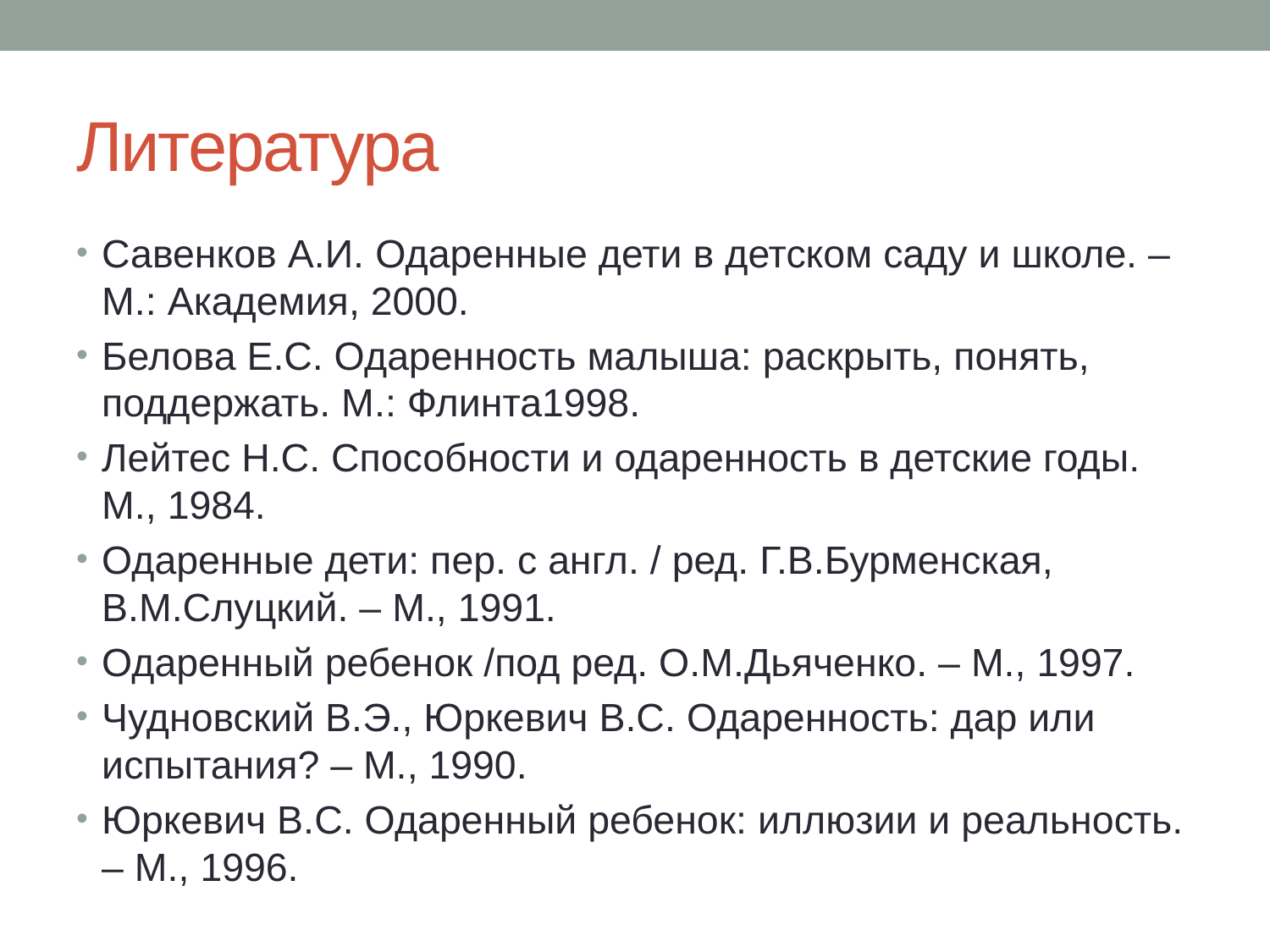

# Литература
Савенков А.И. Одаренные дети в детском саду и школе. – М.: Академия, 2000.
Белова Е.С. Одаренность малыша: раскрыть, понять, поддержать. М.: Флинта1998.
Лейтес Н.С. Способности и одаренность в детские годы. М., 1984.
Одаренные дети: пер. с англ. / ред. Г.В.Бурменская, В.М.Слуцкий. – М., 1991.
Одаренный ребенок /под ред. О.М.Дьяченко. – М., 1997.
Чудновский В.Э., Юркевич В.С. Одаренность: дар или испытания? – М., 1990.
Юркевич В.С. Одаренный ребенок: иллюзии и реальность. – М., 1996.